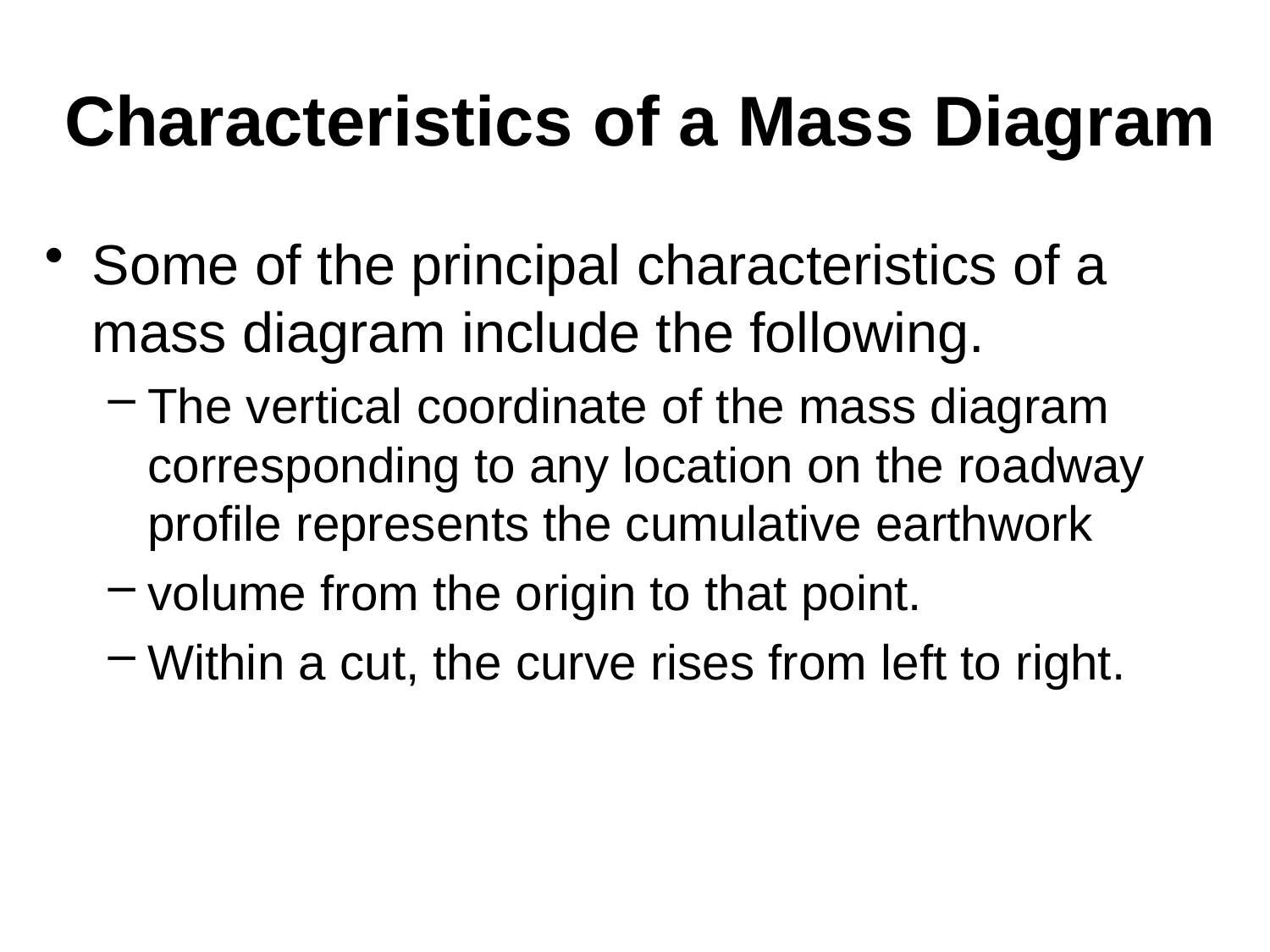

# Characteristics of a Mass Diagram
Some of the principal characteristics of a mass diagram include the following.
The vertical coordinate of the mass diagram corresponding to any location on the roadway profile represents the cumulative earthwork
volume from the origin to that point.
Within a cut, the curve rises from left to right.